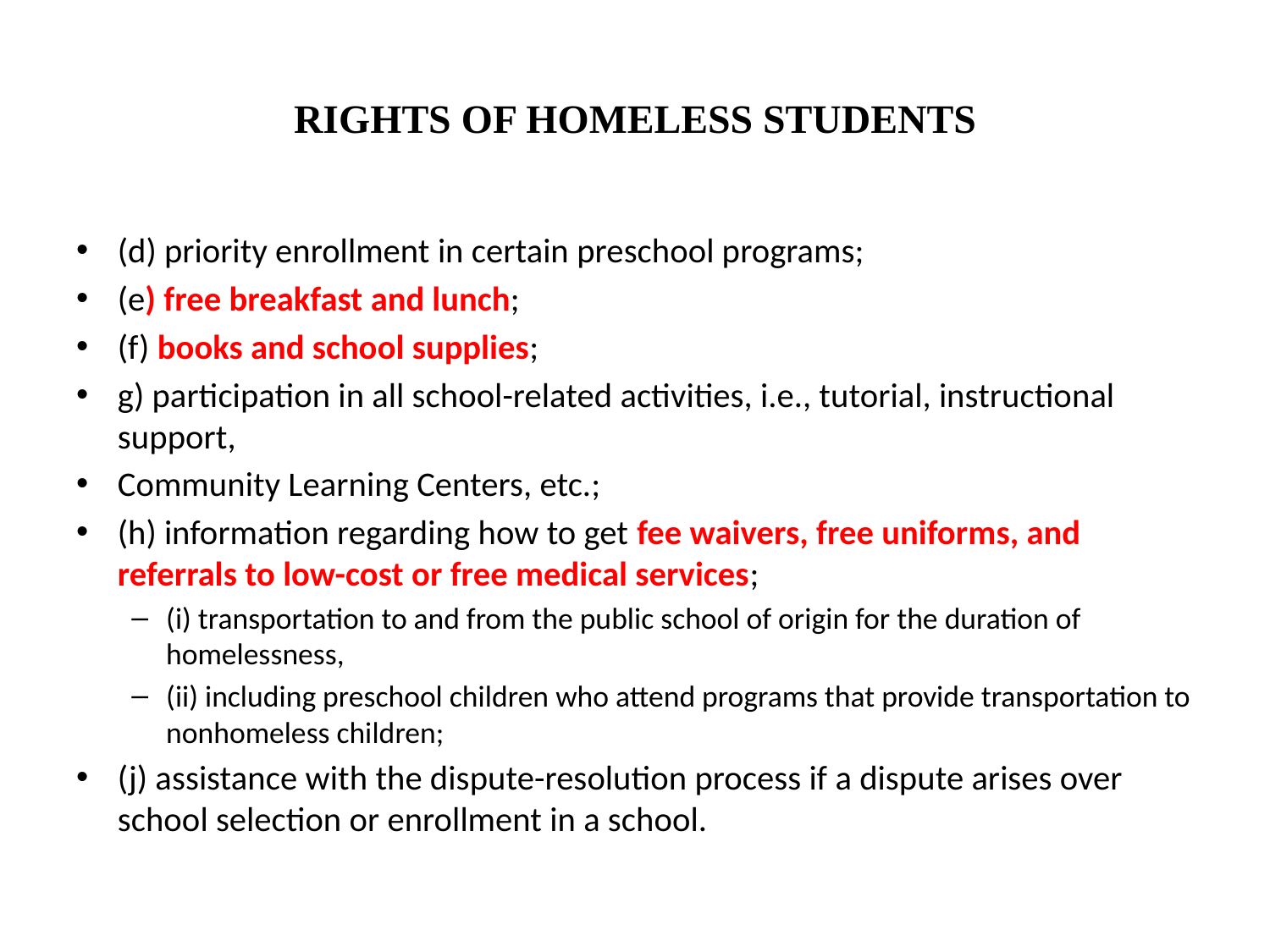

# RIGHTS OF HOMELESS STUDENTS
(d) priority enrollment in certain preschool programs;
(e) free breakfast and lunch;
(f) books and school supplies;
g) participation in all school-related activities, i.e., tutorial, instructional support,
Community Learning Centers, etc.;
(h) information regarding how to get fee waivers, free uniforms, and referrals to low-cost or free medical services;
(i) transportation to and from the public school of origin for the duration of homelessness,
(ii) including preschool children who attend programs that provide transportation to nonhomeless children;
(j) assistance with the dispute-resolution process if a dispute arises over school selection or enrollment in a school.